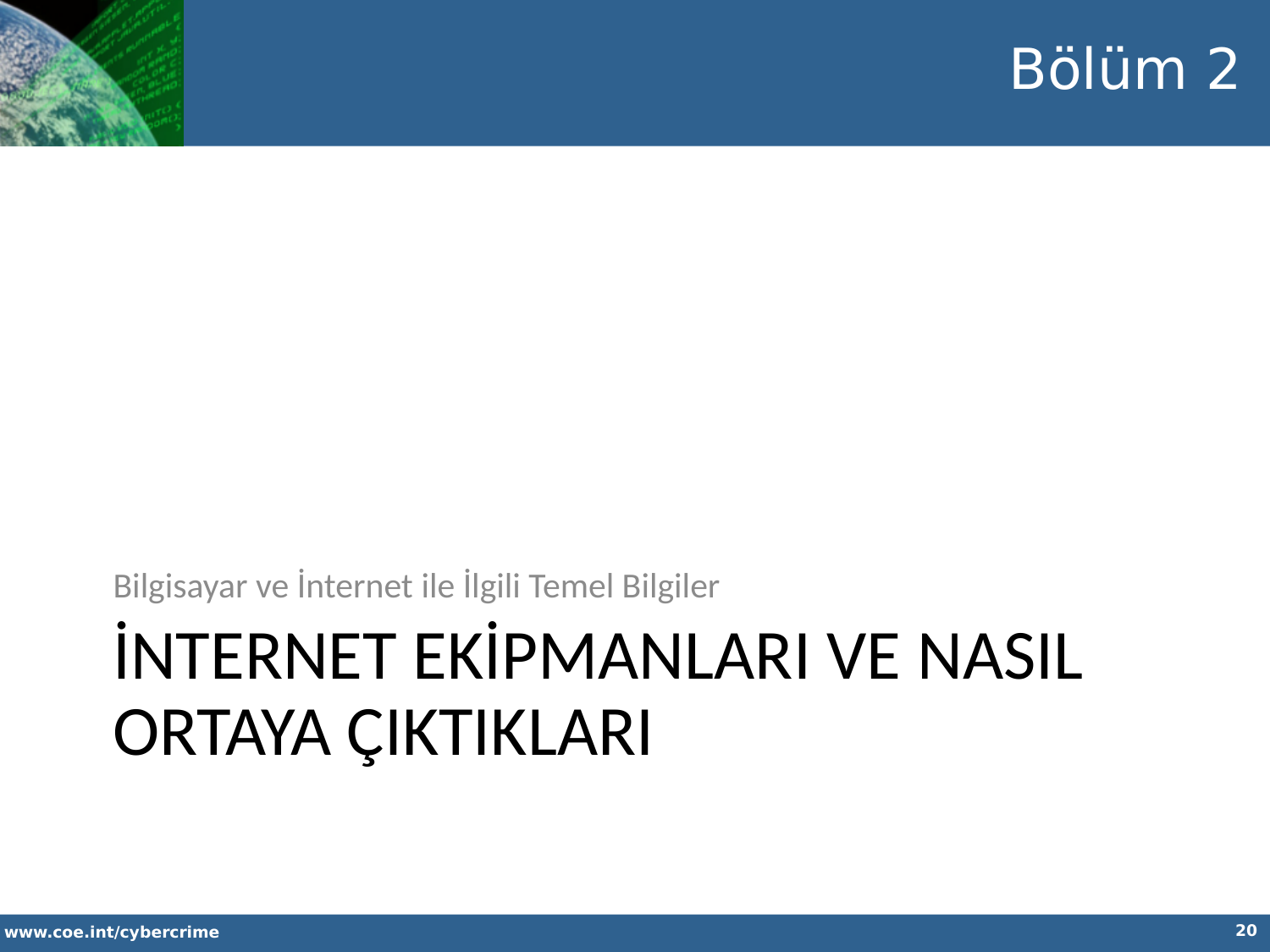

Bölüm 2
Bilgisayar ve İnternet ile İlgili Temel Bilgiler
# İnternet ekİpmanlarI ve nasIl ortaya ÇIKTIKLARI